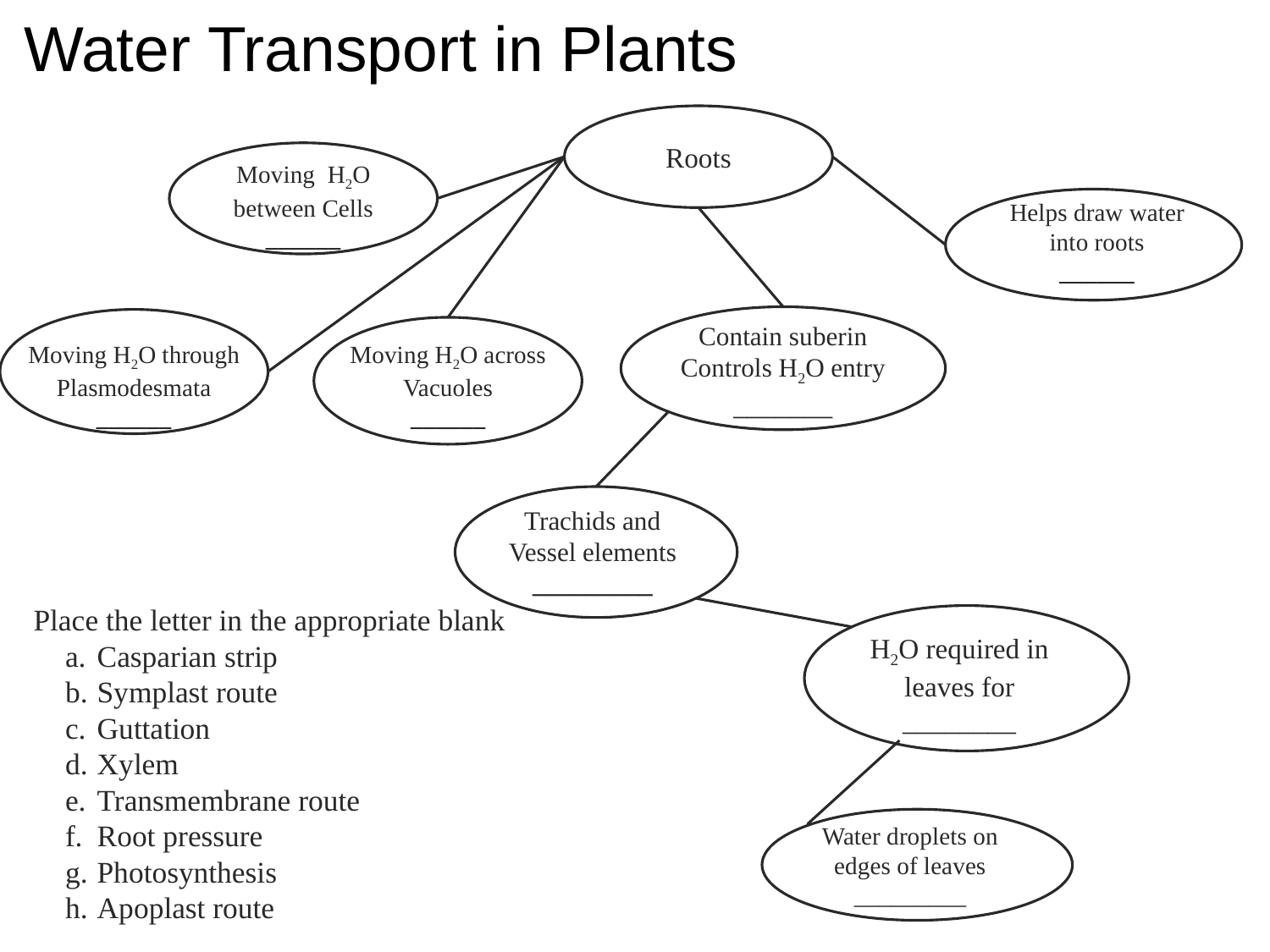

Water Transport in Plants

Roots

Moving  H2O between Cells
______

Helps draw water into roots
______

Contain suberin
Controls H2O entry
_______

Moving H2O through Plasmodesmata
______
Moving H2O across
Vacuoles
______

Trachids and
Vessel elements
_________
	Place the letter in the appropriate blank
Casparian strip
Symplast route
Guttation
Xylem
Transmembrane route
Root pressure
Photosynthesis
Apoplast route

H2O required in leaves for
________

Water droplets on edges of leaves
_________